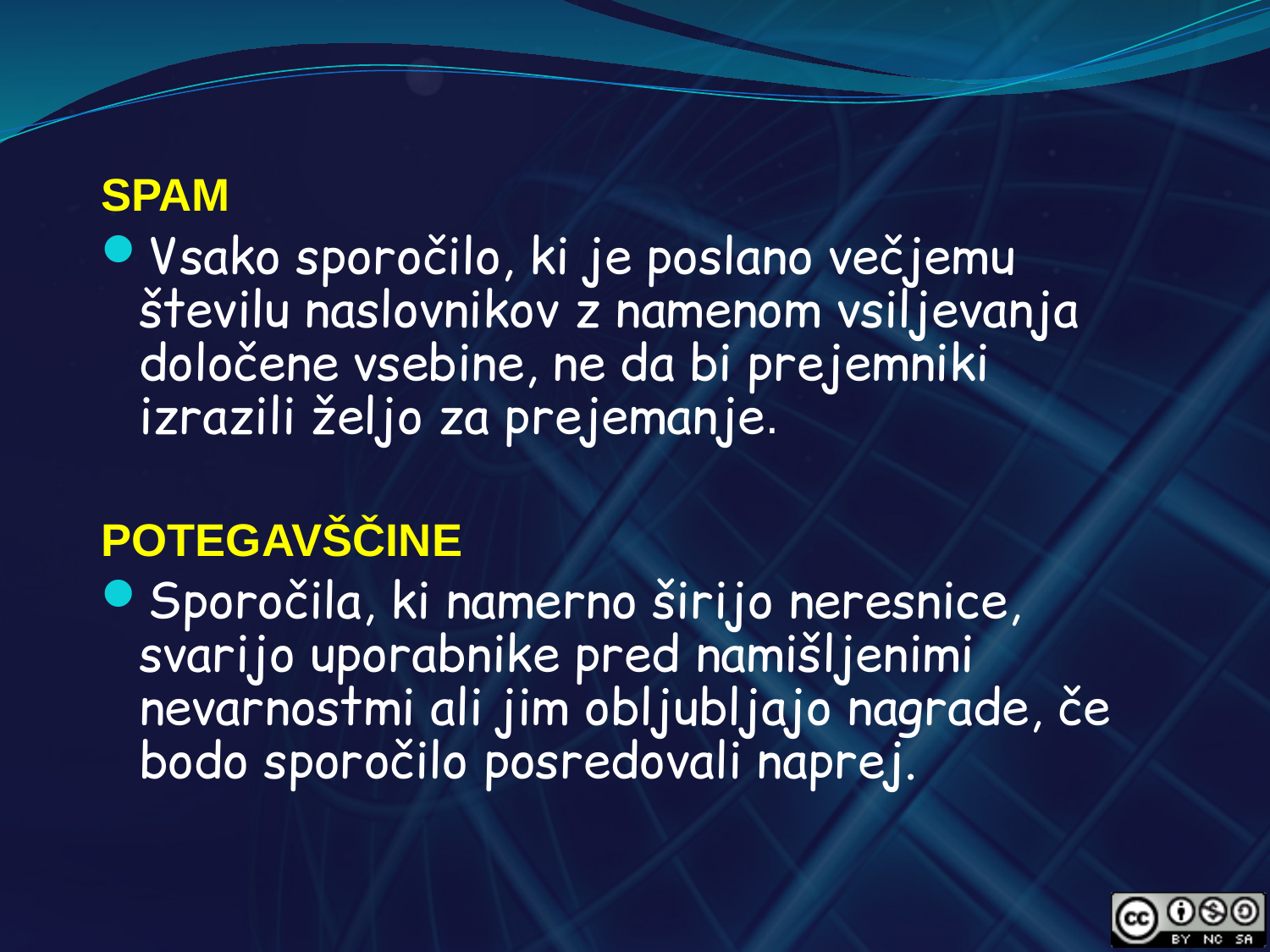

SPAM
Vsako sporočilo, ki je poslano večjemu številu naslovnikov z namenom vsiljevanja določene vsebine, ne da bi prejemniki izrazili željo za prejemanje.

POTEGAVŠČINE
Sporočila, ki namerno širijo neresnice, svarijo uporabnike pred namišljenimi nevarnostmi ali jim obljubljajo nagrade, če bodo sporočilo posredovali naprej.